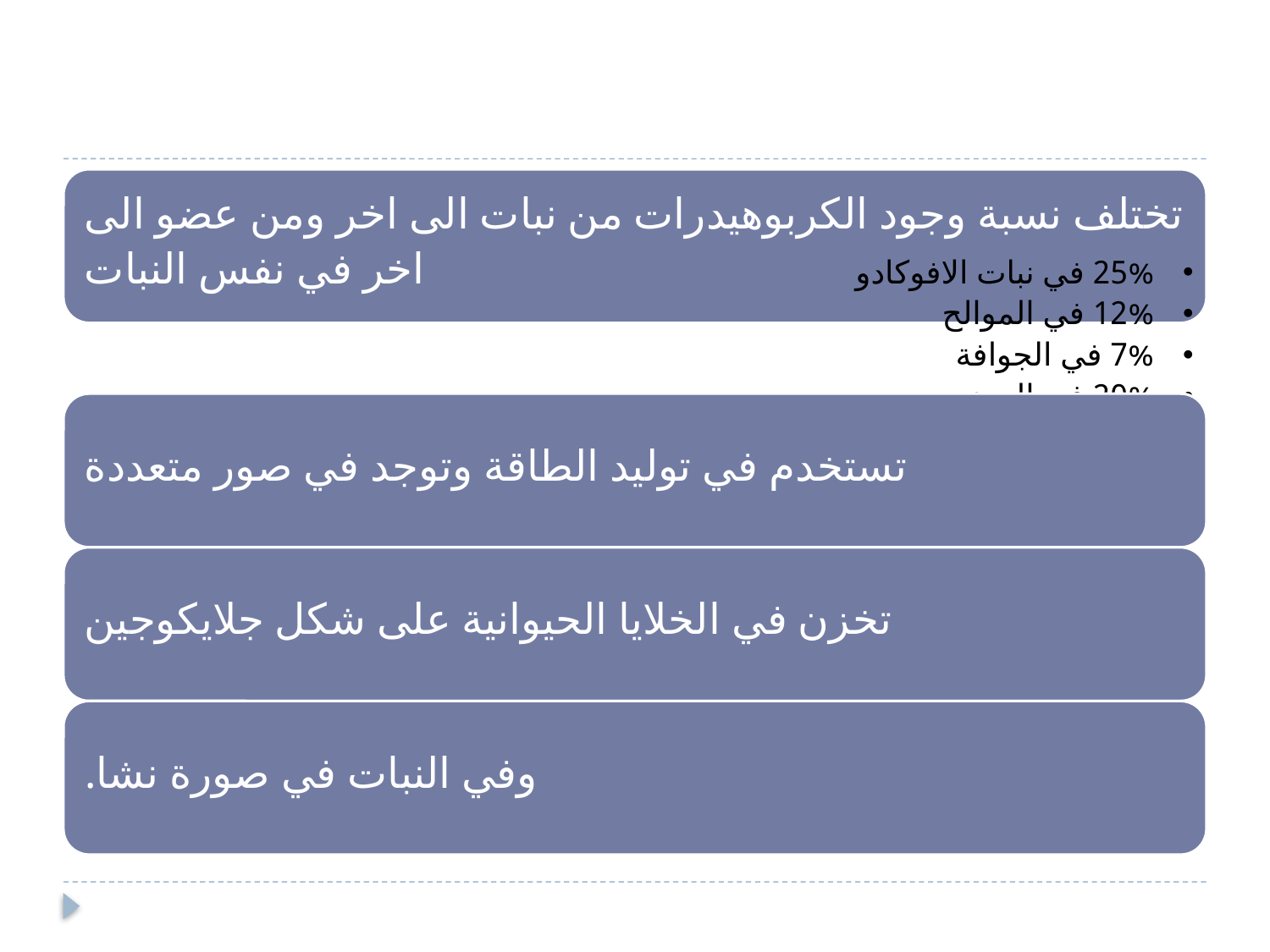

#
12% في الموالح
7% في الجوافة
20% في الموز
5-2% في الطماطم
تستخدم في توليد الطاقة وتوجد في صور متعددة
وفي النبات في صورة نشا.